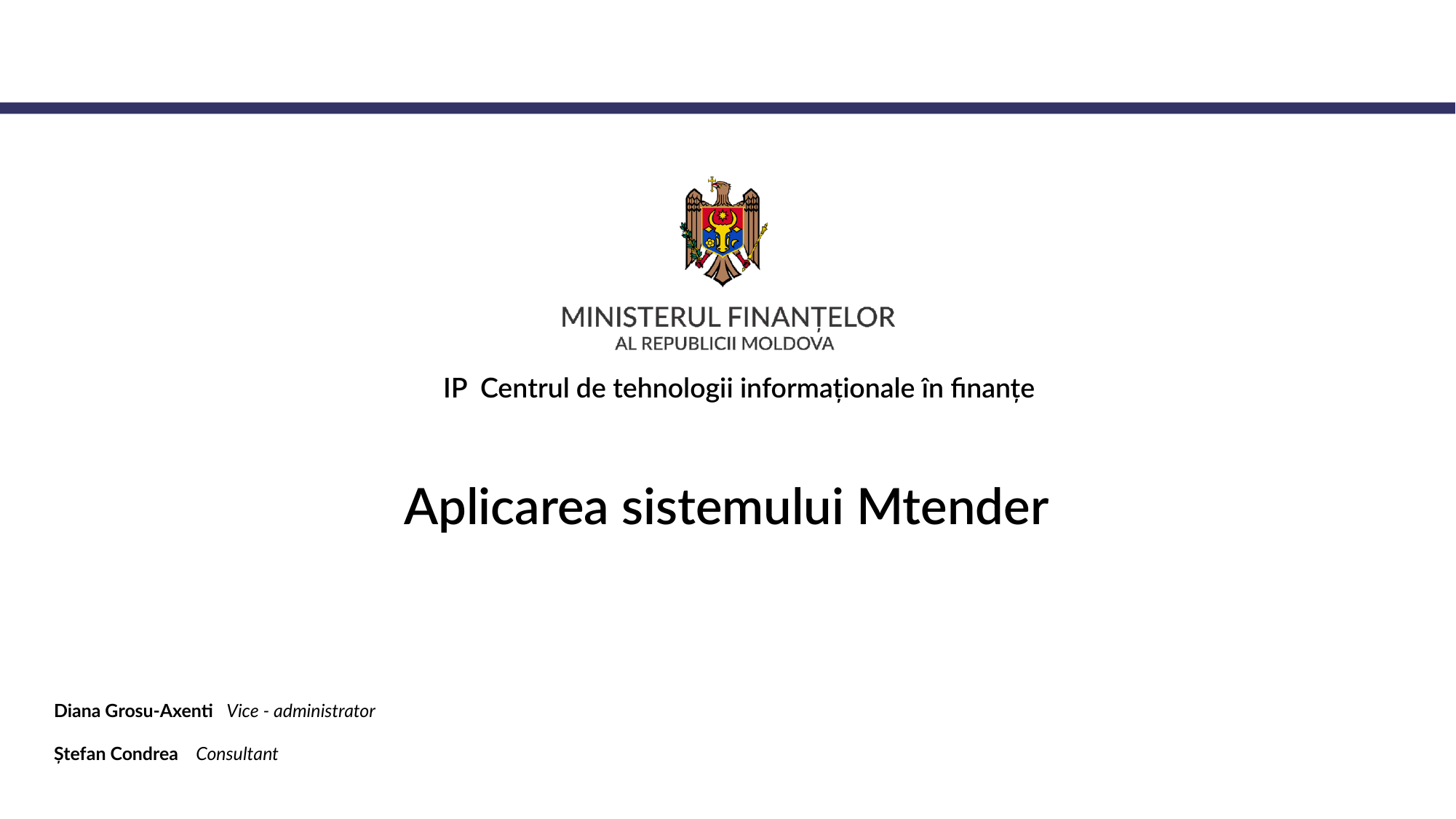

IP  Centrul de tehnologii informaționale în finanțe
# Aplicarea sistemului Mtender
Diana Grosu-Axenti   Vice - administrator

Ștefan Condrea    Consultant